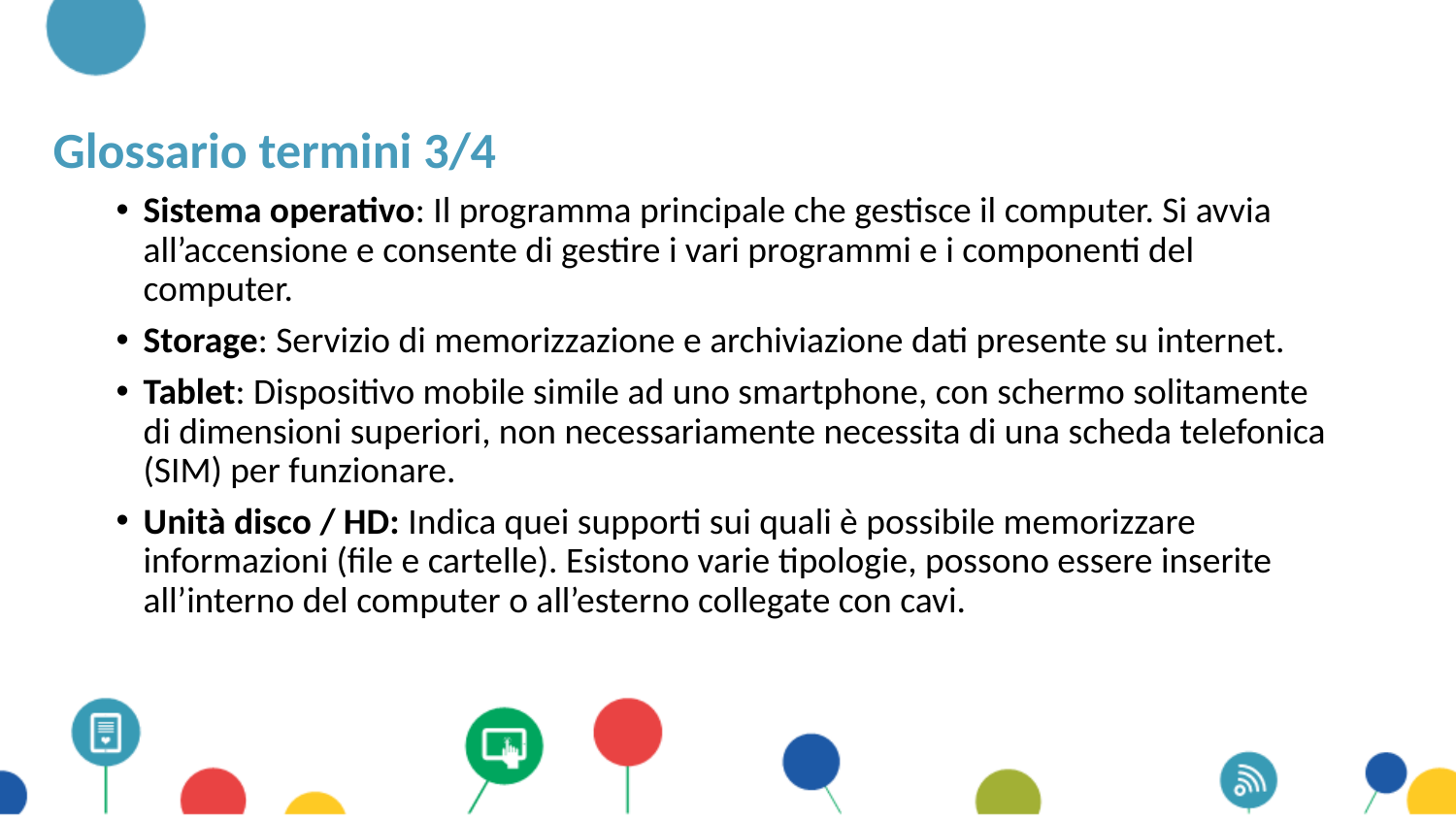

# Glossario termini 3/4
Sistema operativo: Il programma principale che gestisce il computer. Si avvia all’accensione e consente di gestire i vari programmi e i componenti del computer.
Storage: Servizio di memorizzazione e archiviazione dati presente su internet.
Tablet: Dispositivo mobile simile ad uno smartphone, con schermo solitamente di dimensioni superiori, non necessariamente necessita di una scheda telefonica (SIM) per funzionare.
Unità disco / HD: Indica quei supporti sui quali è possibile memorizzare informazioni (file e cartelle). Esistono varie tipologie, possono essere inserite all’interno del computer o all’esterno collegate con cavi.